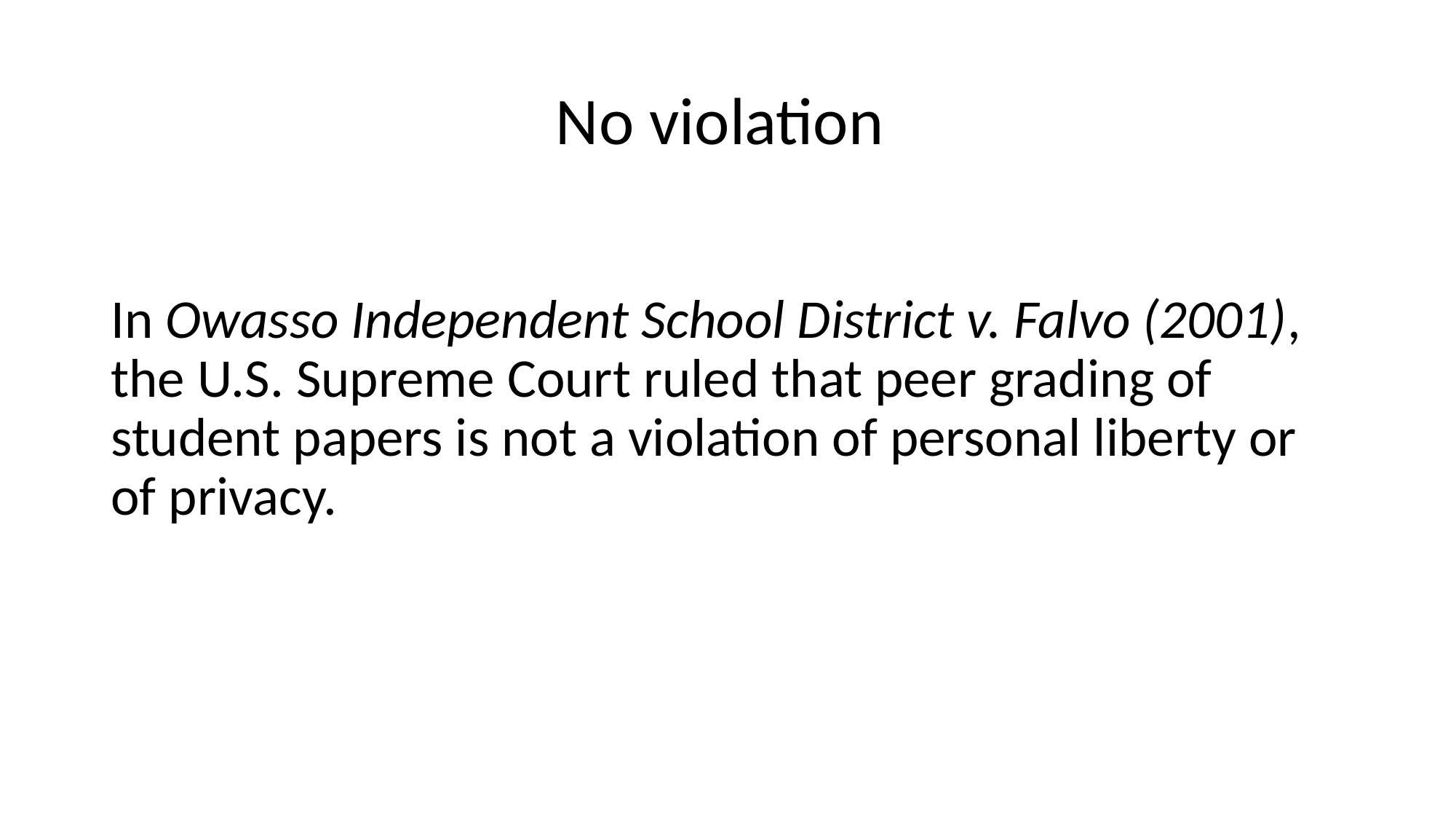

# No violation
In Owasso Independent School District v. Falvo (2001), the U.S. Supreme Court ruled that peer grading of student papers is not a violation of personal liberty or of privacy.